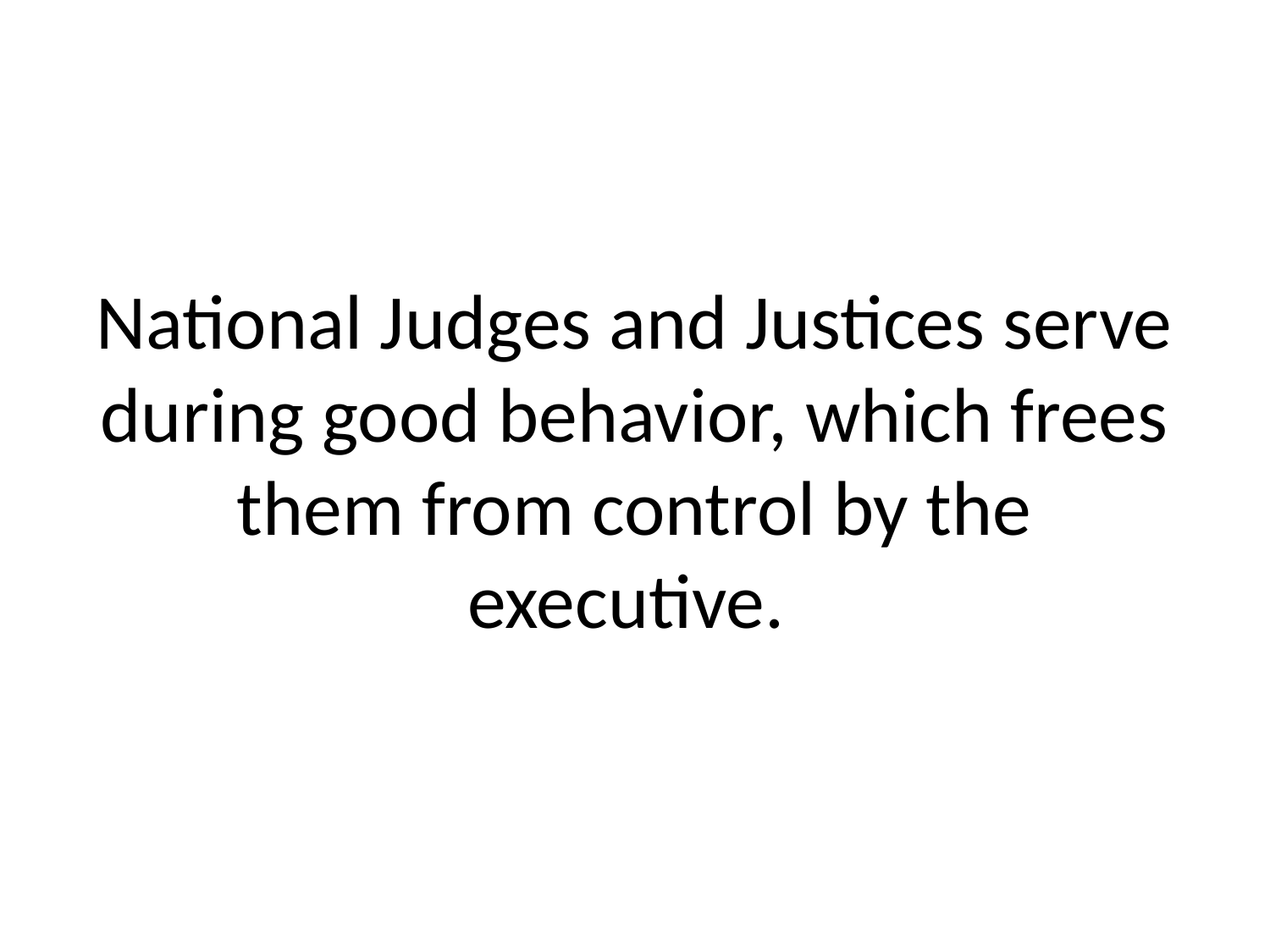

# National Judges and Justices serve during good behavior, which frees them from control by the executive.